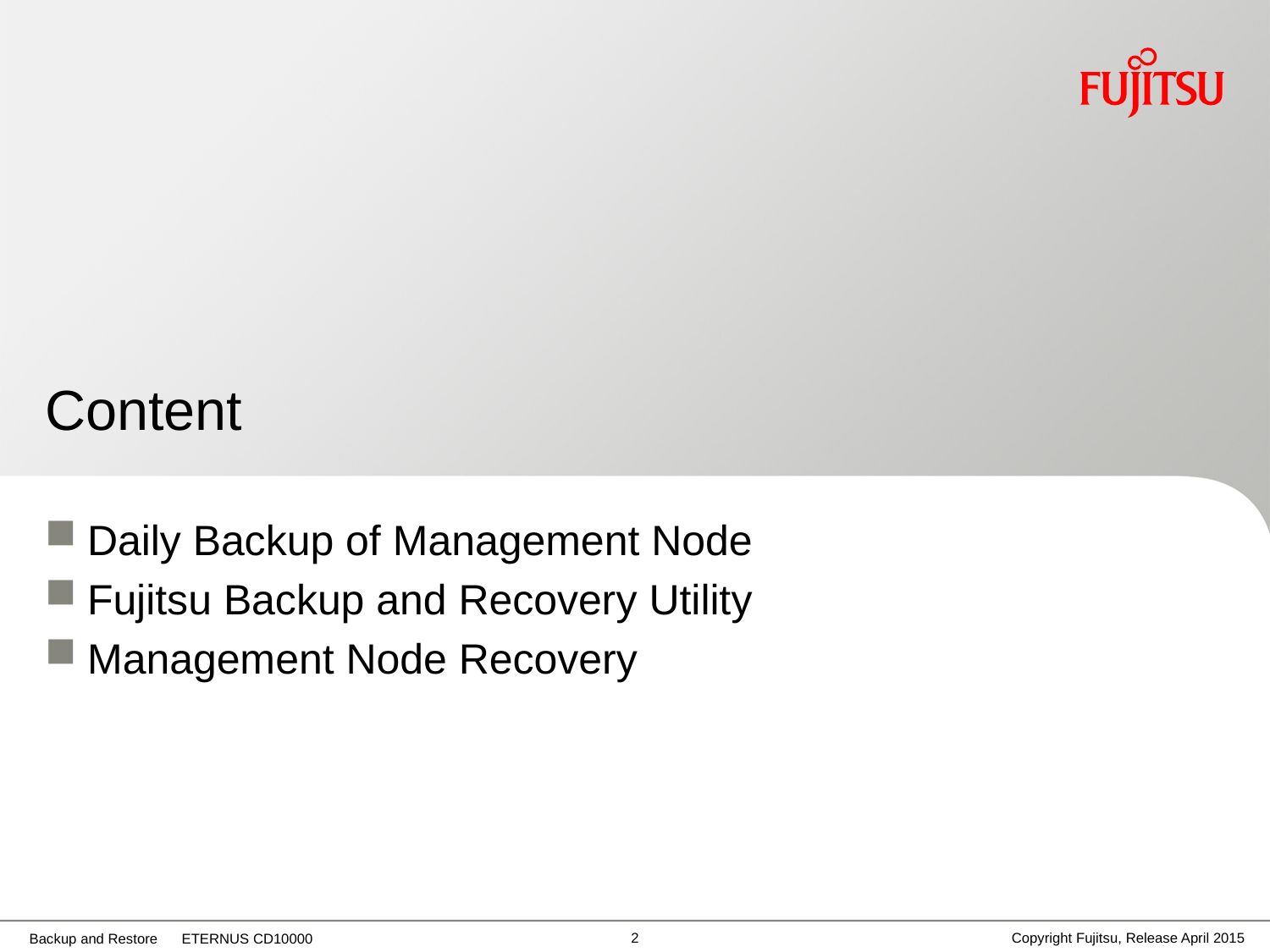

# Content
Daily Backup of Management Node
Fujitsu Backup and Recovery Utility
Management Node Recovery
2
Copyright Fujitsu, Release April 2015
Backup and Restore      ETERNUS CD10000